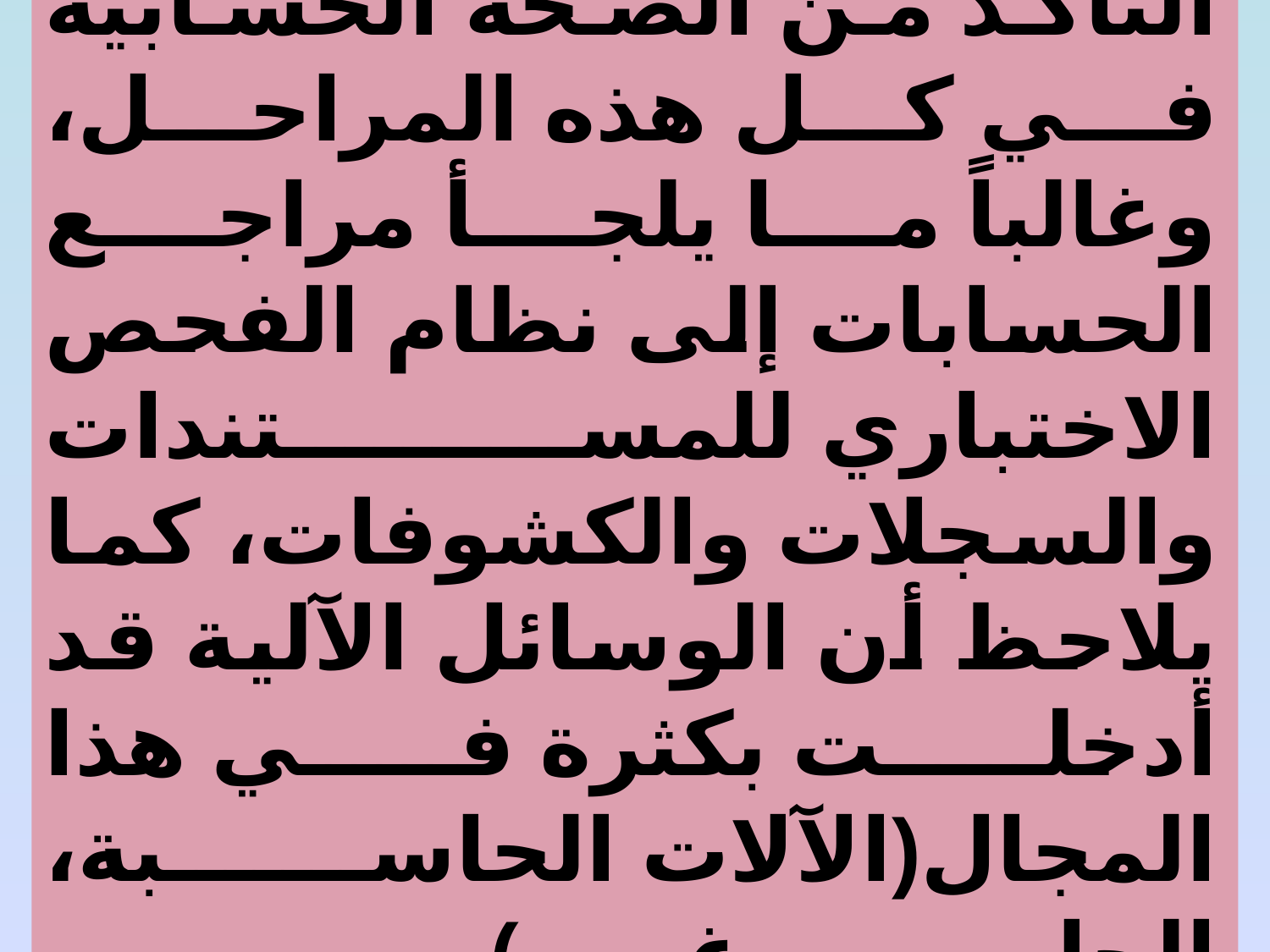

ويلاحظ أن الهدف هنا هو التأكد من الصحة الحسابية في كل هذه المراحل، وغالباً ما يلجأ مراجع الحسابات إلى نظام الفحص الاختباري للمستندات والسجلات والكشوفات، كما يلاحظ أن الوسائل الآلية قد أدخلت بكثرة في هذا المجال(الآلات الحاسبة، الحاسوب وغيره ).